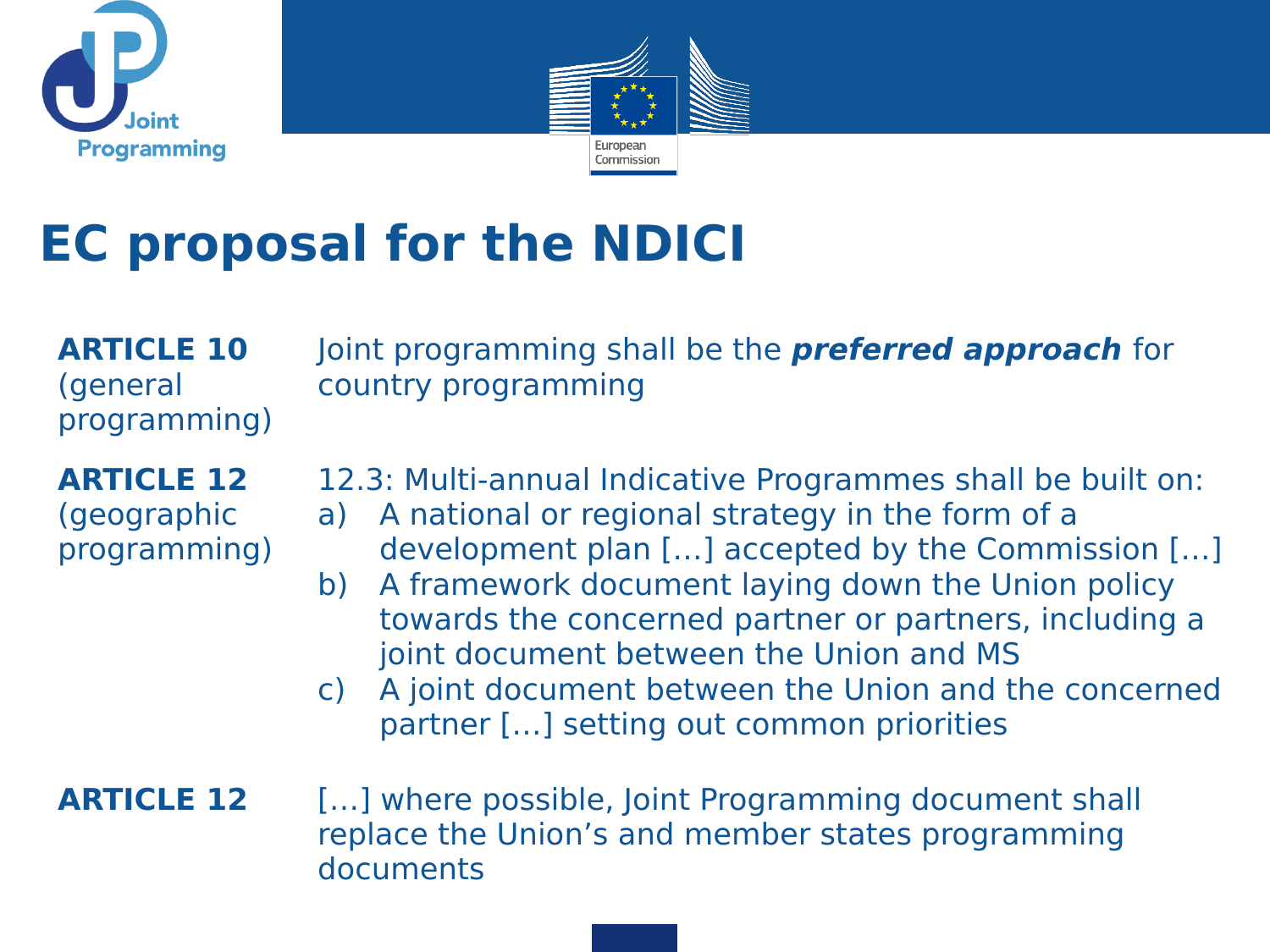

# EC proposal for the NDICI
| ARTICLE 10 (general programming) | Joint programming shall be the preferred approach for country programming |
| --- | --- |
| ARTICLE 12 (geographic programming) | 12.3: Multi-annual Indicative Programmes shall be built on: A national or regional strategy in the form of a development plan […] accepted by the Commission […] A framework document laying down the Union policy towards the concerned partner or partners, including a joint document between the Union and MS A joint document between the Union and the concerned partner […] setting out common priorities |
| ARTICLE 12 | […] where possible, Joint Programming document shall replace the Union’s and member states programming documents |